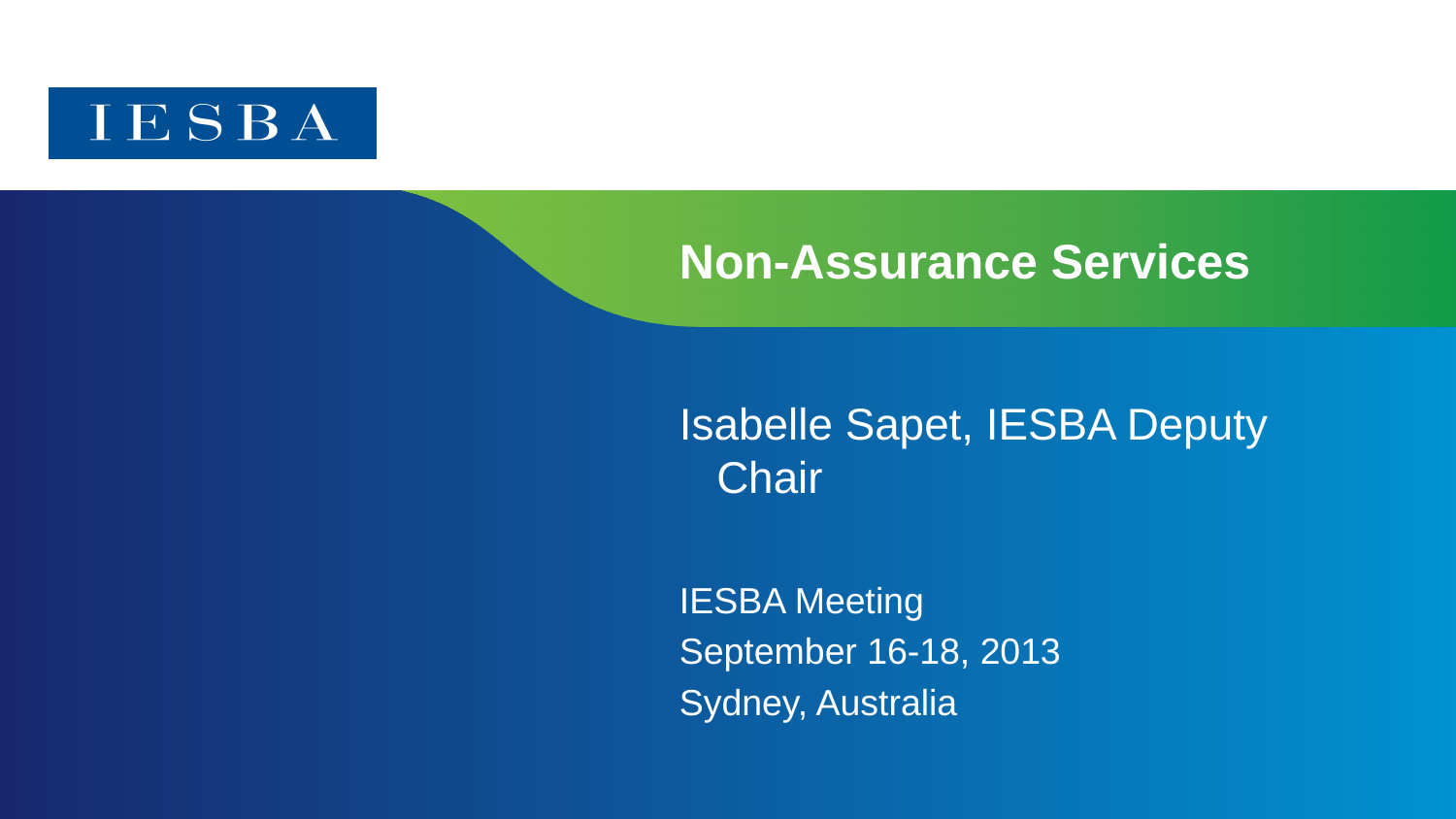

# Non-Assurance Services
Isabelle Sapet, IESBA Deputy Chair

IESBA Meeting
September 16-18, 2013
Sydney, Australia